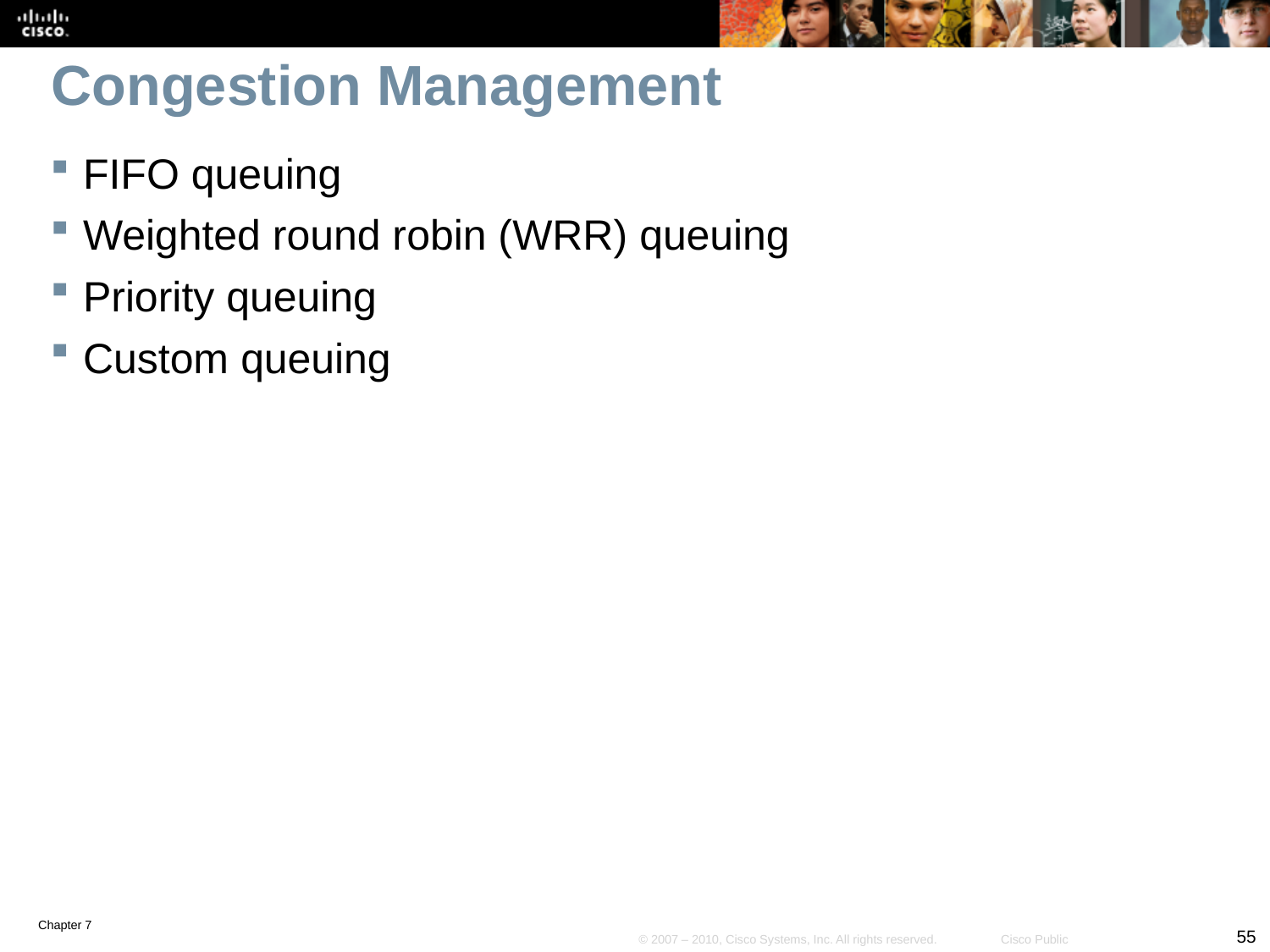

# Congestion Management
FIFO queuing
Weighted round robin (WRR) queuing
Priority queuing
Custom queuing